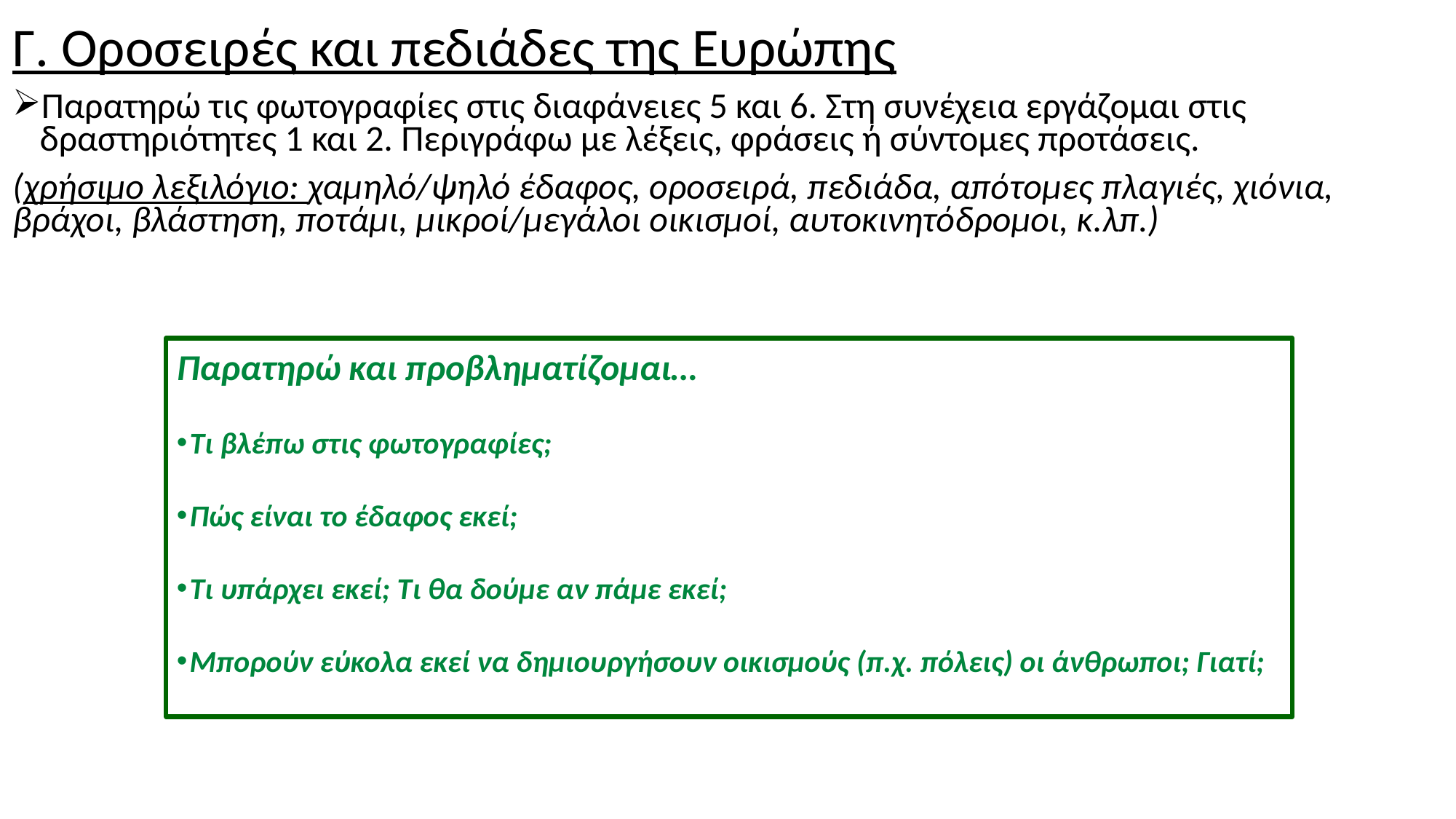

Γ. Οροσειρές και πεδιάδες της Ευρώπης
Παρατηρώ τις φωτογραφίες στις διαφάνειες 5 και 6. Στη συνέχεια εργάζομαι στις δραστηριότητες 1 και 2. Περιγράφω με λέξεις, φράσεις ή σύντομες προτάσεις.
(χρήσιμο λεξιλόγιο: χαμηλό/ψηλό έδαφος, οροσειρά, πεδιάδα, απότομες πλαγιές, χιόνια, βράχοι, βλάστηση, ποτάμι, μικροί/μεγάλοι οικισμοί, αυτοκινητόδρομοι, κ.λπ.)

Παρατηρώ και προβληματίζομαι…

Τι βλέπω στις φωτογραφίες;

Πώς είναι το έδαφος εκεί;

Τι υπάρχει εκεί; Τι θα δούμε αν πάμε εκεί;

Μπορούν εύκολα εκεί να δημιουργήσουν οικισμούς (π.χ. πόλεις) οι άνθρωποι; Γιατί;